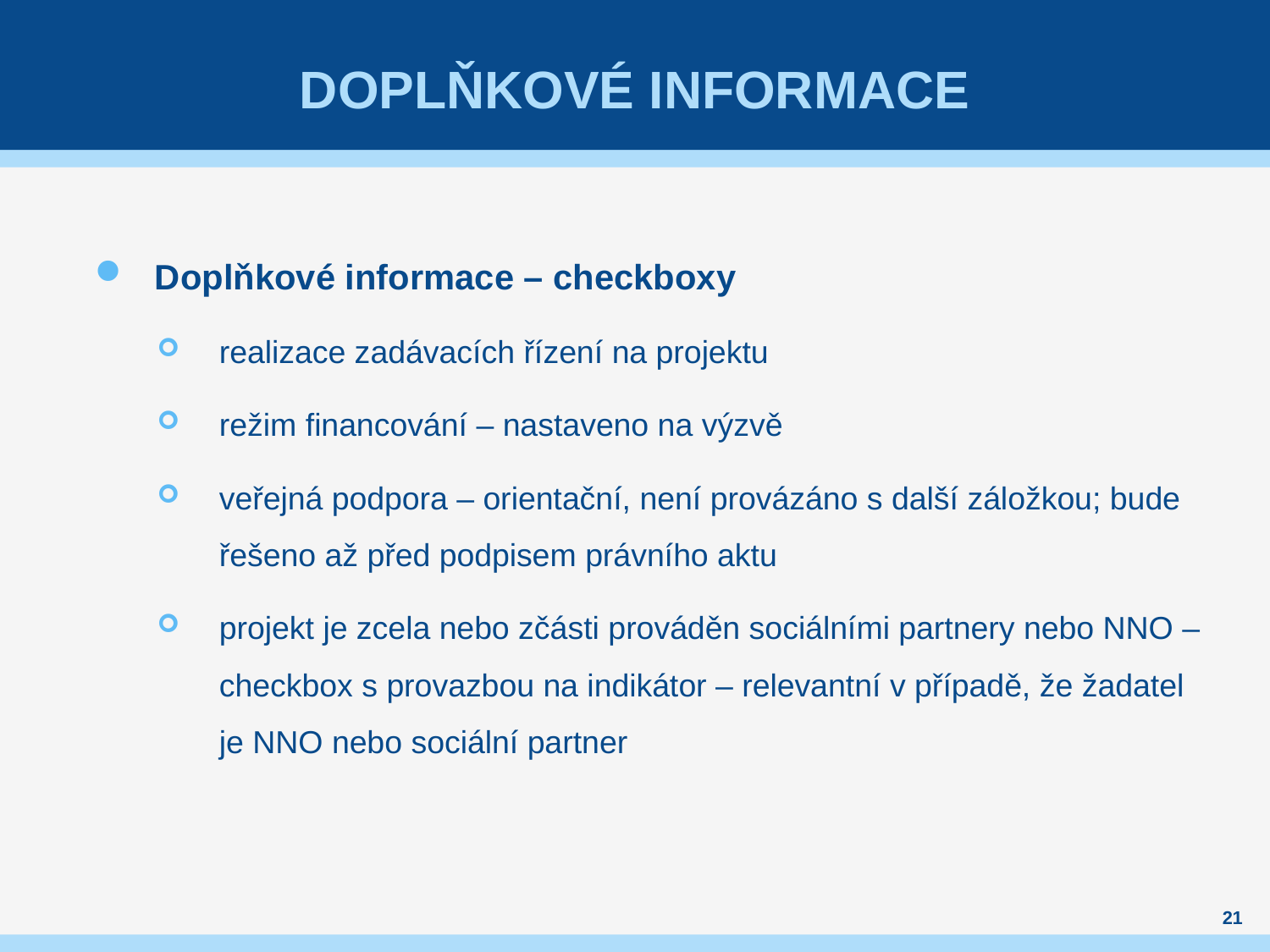

# DOPLŇKOVÉ INFORMACE
Doplňkové informace – checkboxy
realizace zadávacích řízení na projektu
režim financování – nastaveno na výzvě
veřejná podpora – orientační, není provázáno s další záložkou; bude řešeno až před podpisem právního aktu
projekt je zcela nebo zčásti prováděn sociálními partnery nebo NNO – checkbox s provazbou na indikátor – relevantní v případě, že žadatel je NNO nebo sociální partner

21